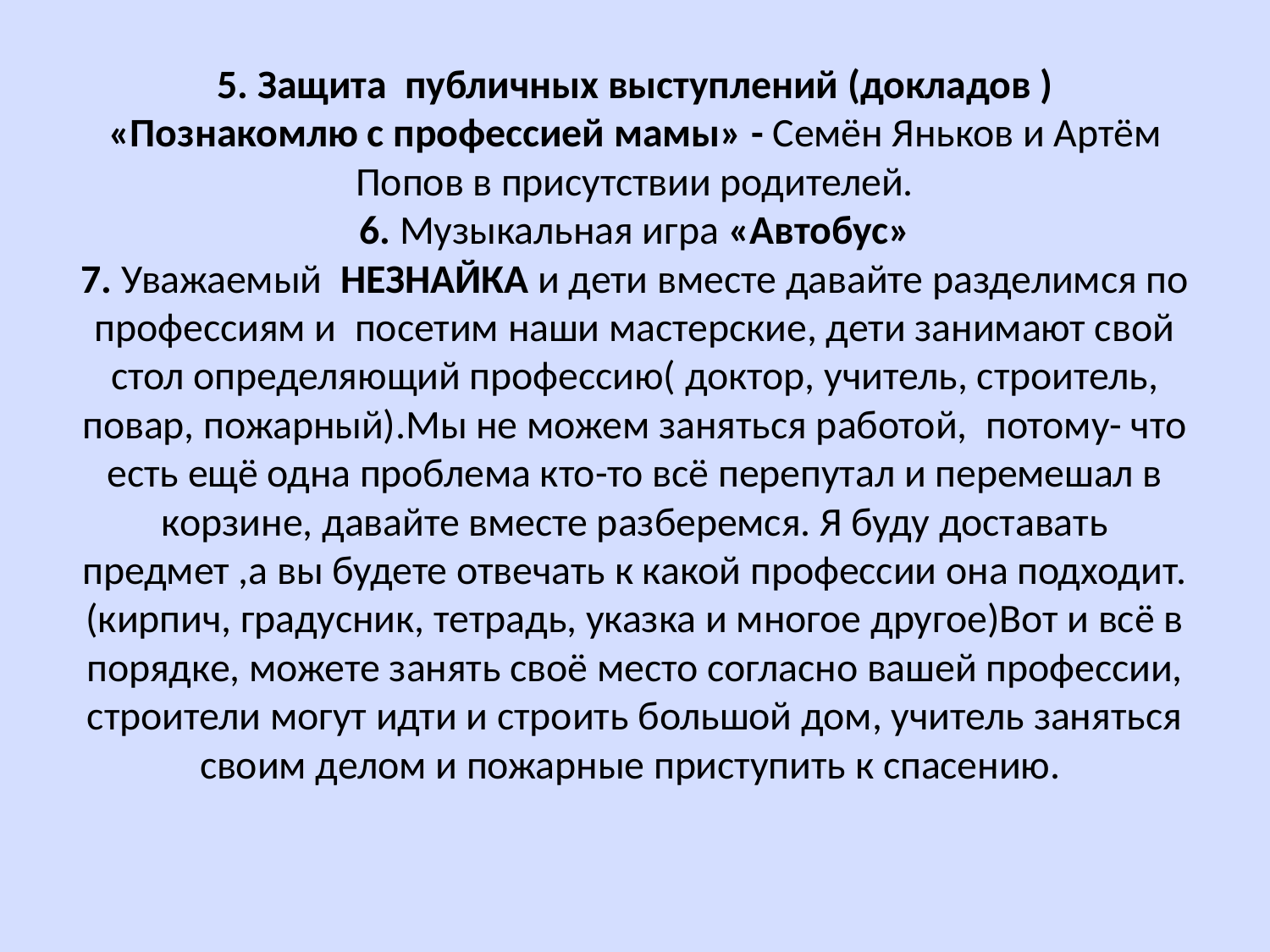

# 5. Защита  публичных выступлений (докладов ) «Познакомлю с профессией мамы» - Семён Яньков и Артём Попов в присутствии родителей. 6. Музыкальная игра «Автобус» 7. Уважаемый  НЕЗНАЙКА и дети вместе давайте разделимся по профессиям и  посетим наши мастерские, дети занимают свой стол определяющий профессию( доктор, учитель, строитель, повар, пожарный).Мы не можем заняться работой,  потому- что есть ещё одна проблема кто-то всё перепутал и перемешал в корзине, давайте вместе разберемся. Я буду доставать предмет ,а вы будете отвечать к какой профессии она подходит.(кирпич, градусник, тетрадь, указка и многое другое)Вот и всё в порядке, можете занять своё место согласно вашей профессии, строители могут идти и строить большой дом, учитель заняться своим делом и пожарные приступить к спасению.